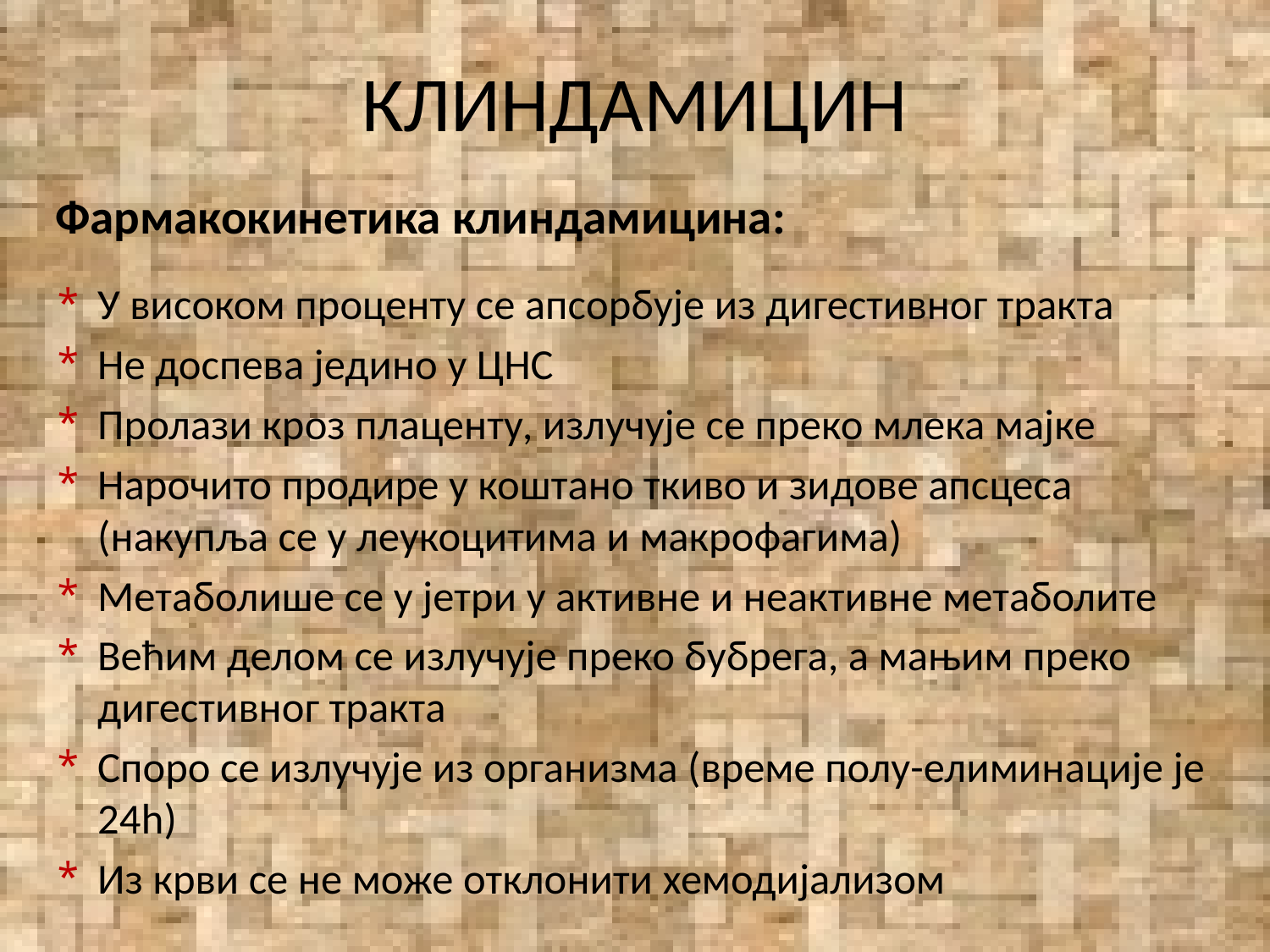

# КЛИНДАМИЦИН
Фармакокинетика клиндамицина:

У високом проценту се апсорбује из дигестивног тракта
Не доспева једино у ЦНС
Пролази кроз плаценту, излучује се преко млека мајке
Нарочито продире у коштано ткиво и зидове апсцеса (накупља се у леукоцитима и макрофагима)
Метаболише се у јетри у активне и неактивне метаболите
Већим делом се излучује преко бубрега, а мањим преко дигестивног тракта
Споро се излучује из организма (време полу-елиминације је 24h)
Из крви се не може отклонити хемодијализом